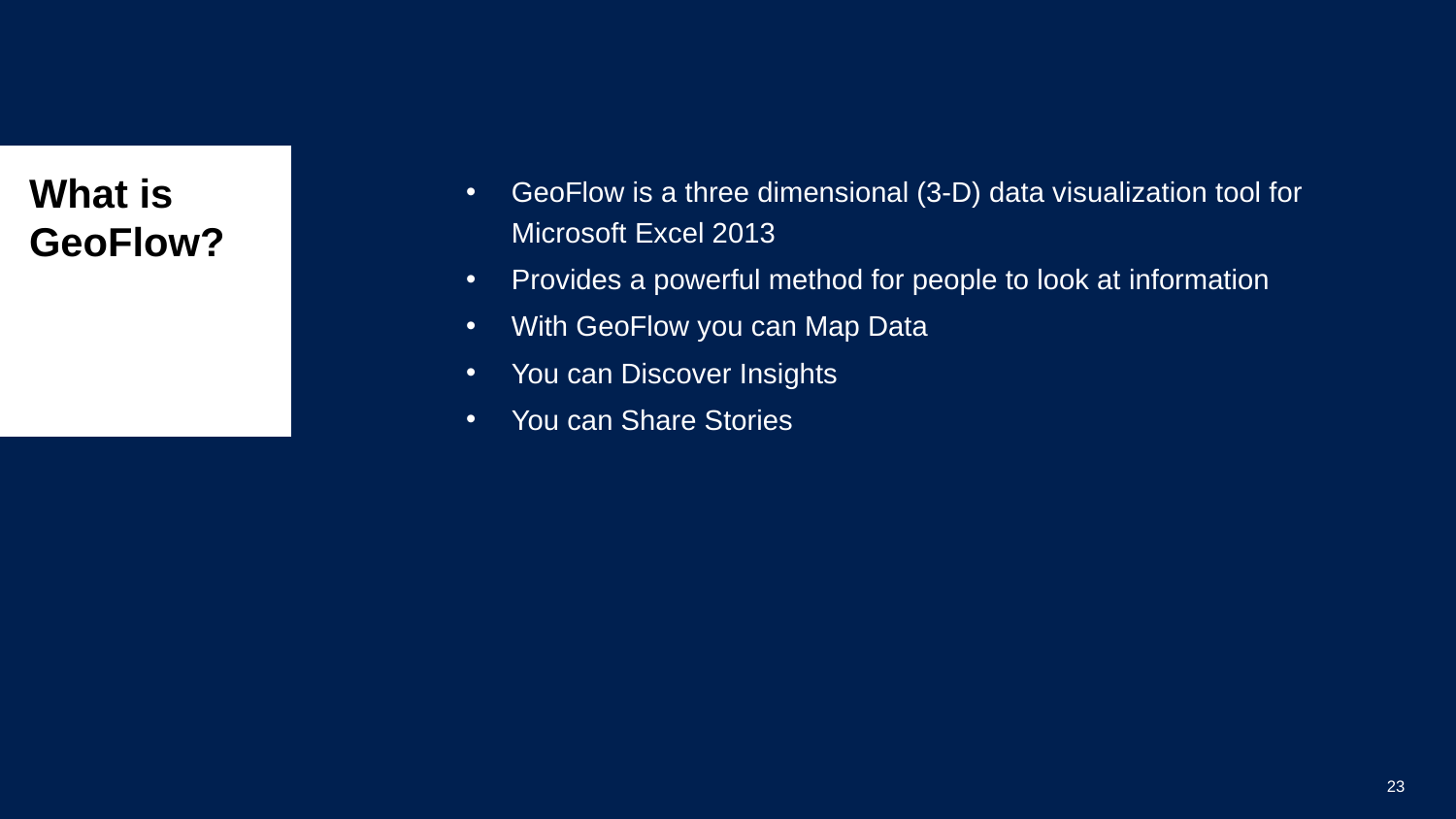

# What is GeoFlow?
GeoFlow is a three dimensional (3-D) data visualization tool for Microsoft Excel 2013
Provides a powerful method for people to look at information
With GeoFlow you can Map Data
You can Discover Insights
You can Share Stories

23